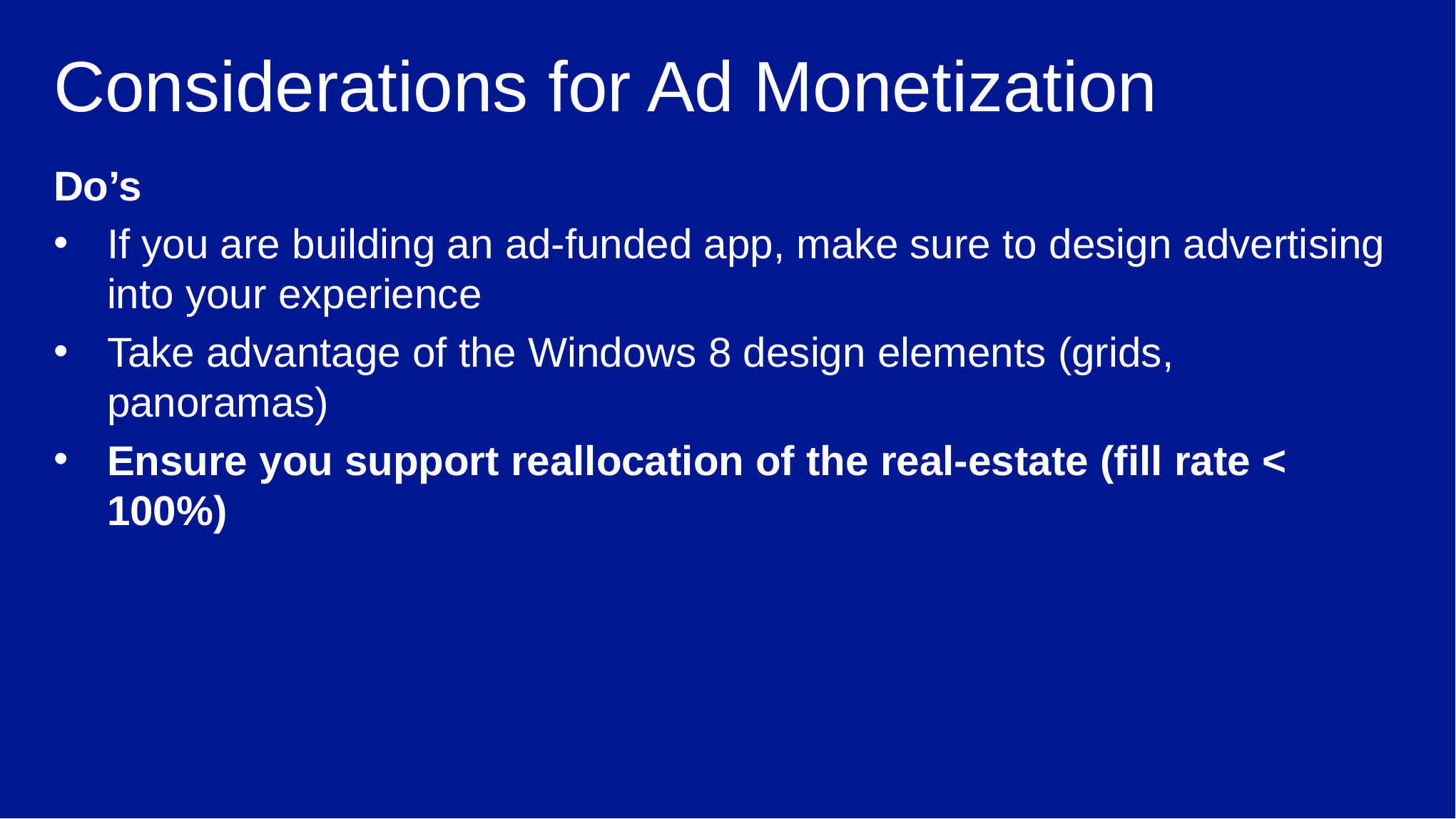

# Considerations for Ad Monetization
Do’s
If you are building an ad-funded app, make sure to design advertising into your experience
Take advantage of the Windows 8 design elements (grids, panoramas)
Ensure you support reallocation of the real-estate (fill rate < 100%)